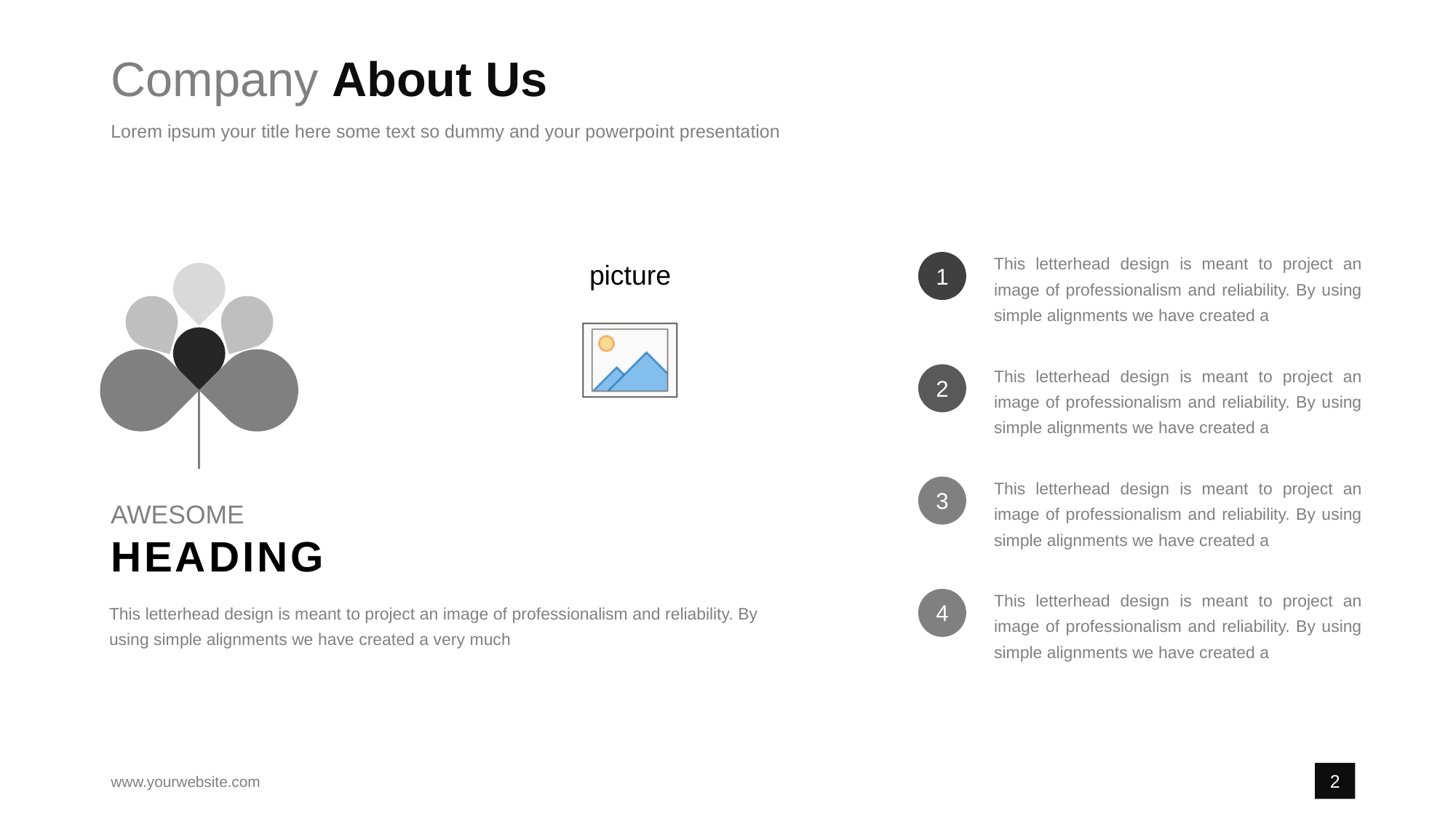

# Company About Us
Lorem ipsum your title here some text so dummy and your powerpoint presentation

1
This letterhead design is meant to project an image of professionalism and reliability. By using simple alignments we have created a

2
This letterhead design is meant to project an image of professionalism and reliability. By using simple alignments we have created a

3
This letterhead design is meant to project an image of professionalism and reliability. By using simple alignments we have created a
AWESOME
HEADING

4
This letterhead design is meant to project an image of professionalism and reliability. By using simple alignments we have created a
This letterhead design is meant to project an image of professionalism and reliability. By using simple alignments we have created a very much
2
www.yourwebsite.com